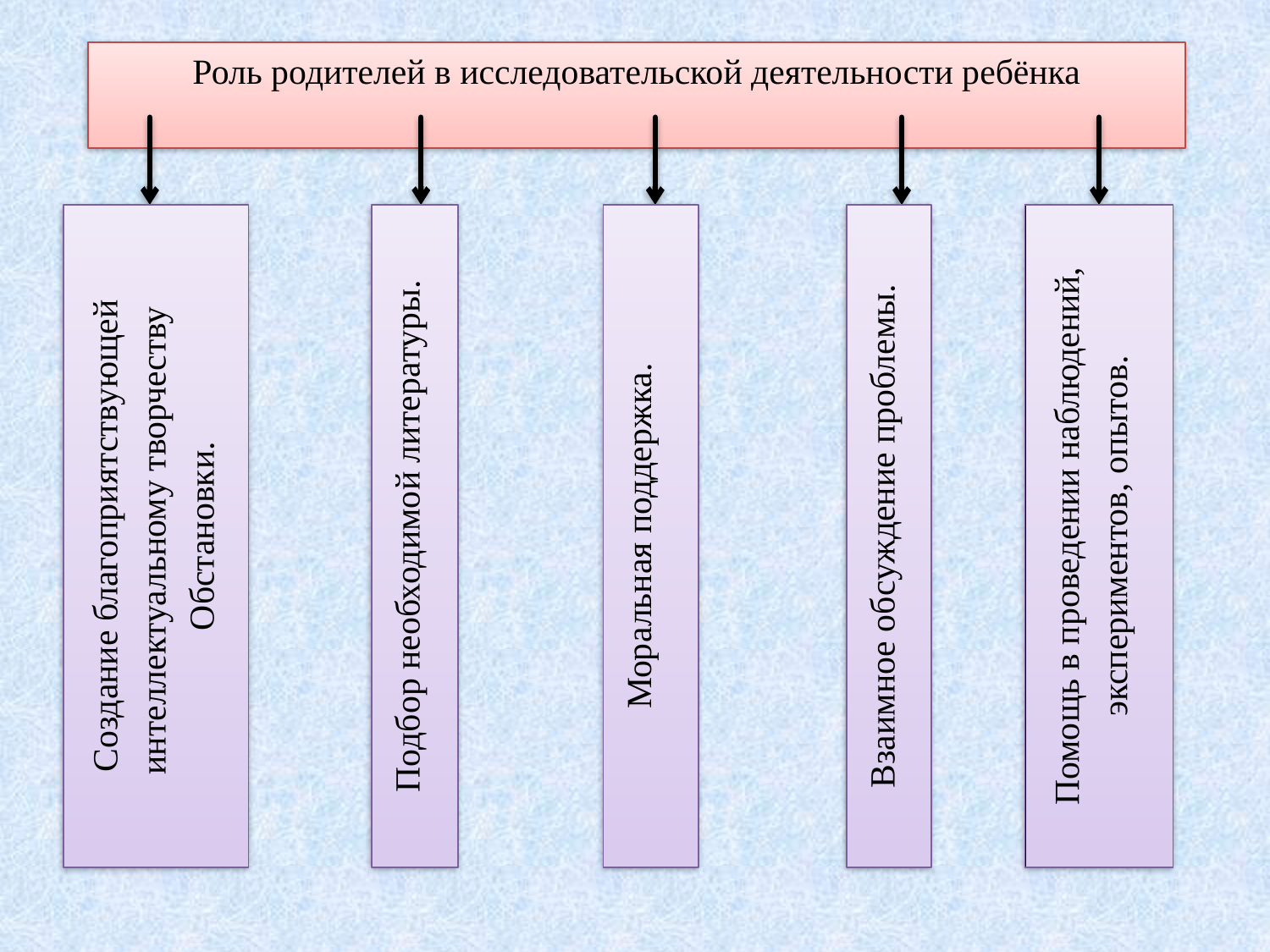

Роль родителей в исследовательской деятельности ребёнка
Создание благоприятствующей интеллектуальному творчеству
Обстановки.
Подбор необходимой литературы.
Моральная поддержка.
Взаимное обсуждение проблемы.
Помощь в проведении наблюдений, экспериментов, опытов.